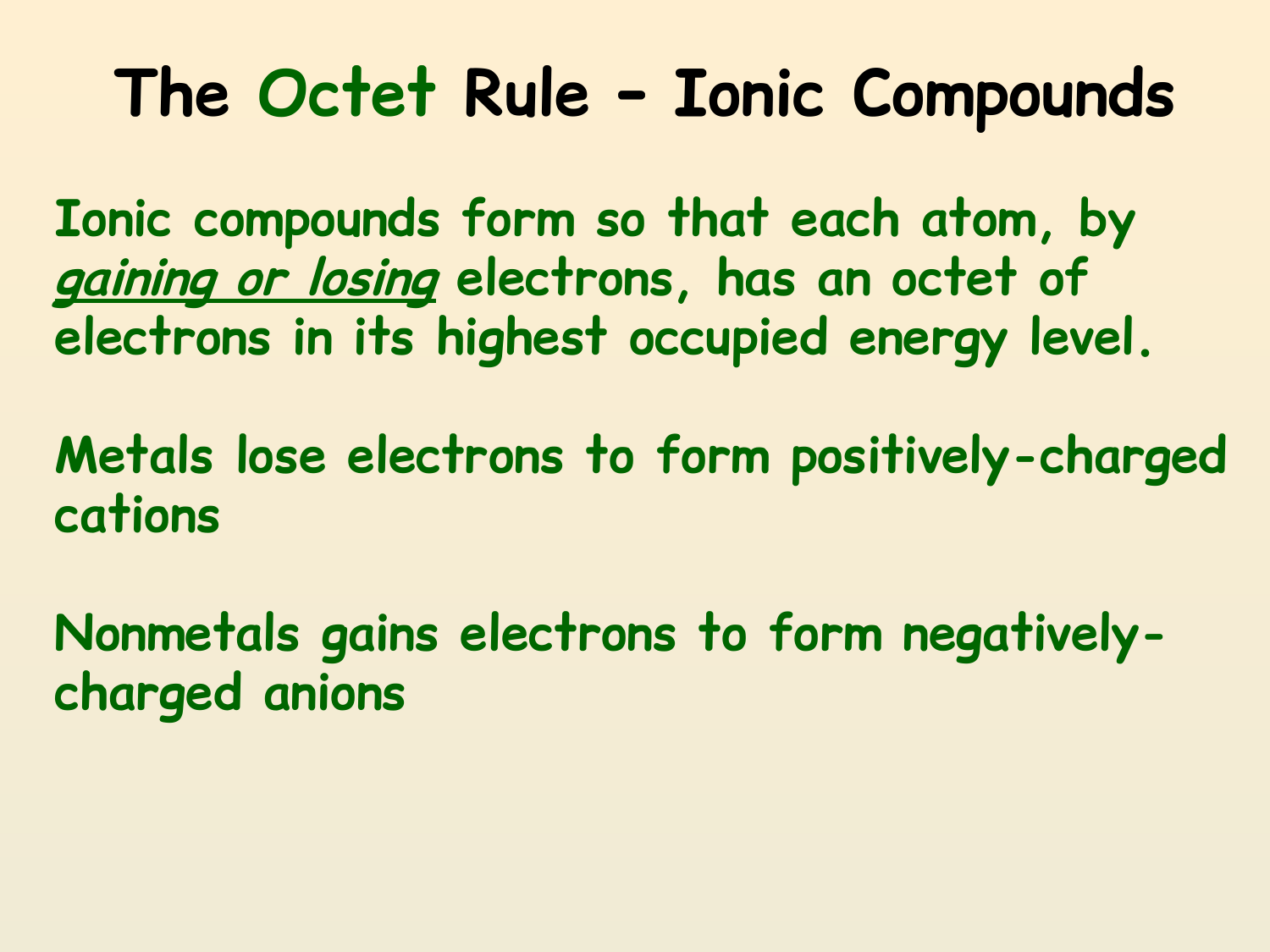

# The Octet Rule – Ionic Compounds
Ionic compounds form so that each atom, by gaining or losing electrons, has an octet of electrons in its highest occupied energy level.

Metals lose electrons to form positively-charged cations

Nonmetals gains electrons to form negatively-charged anions